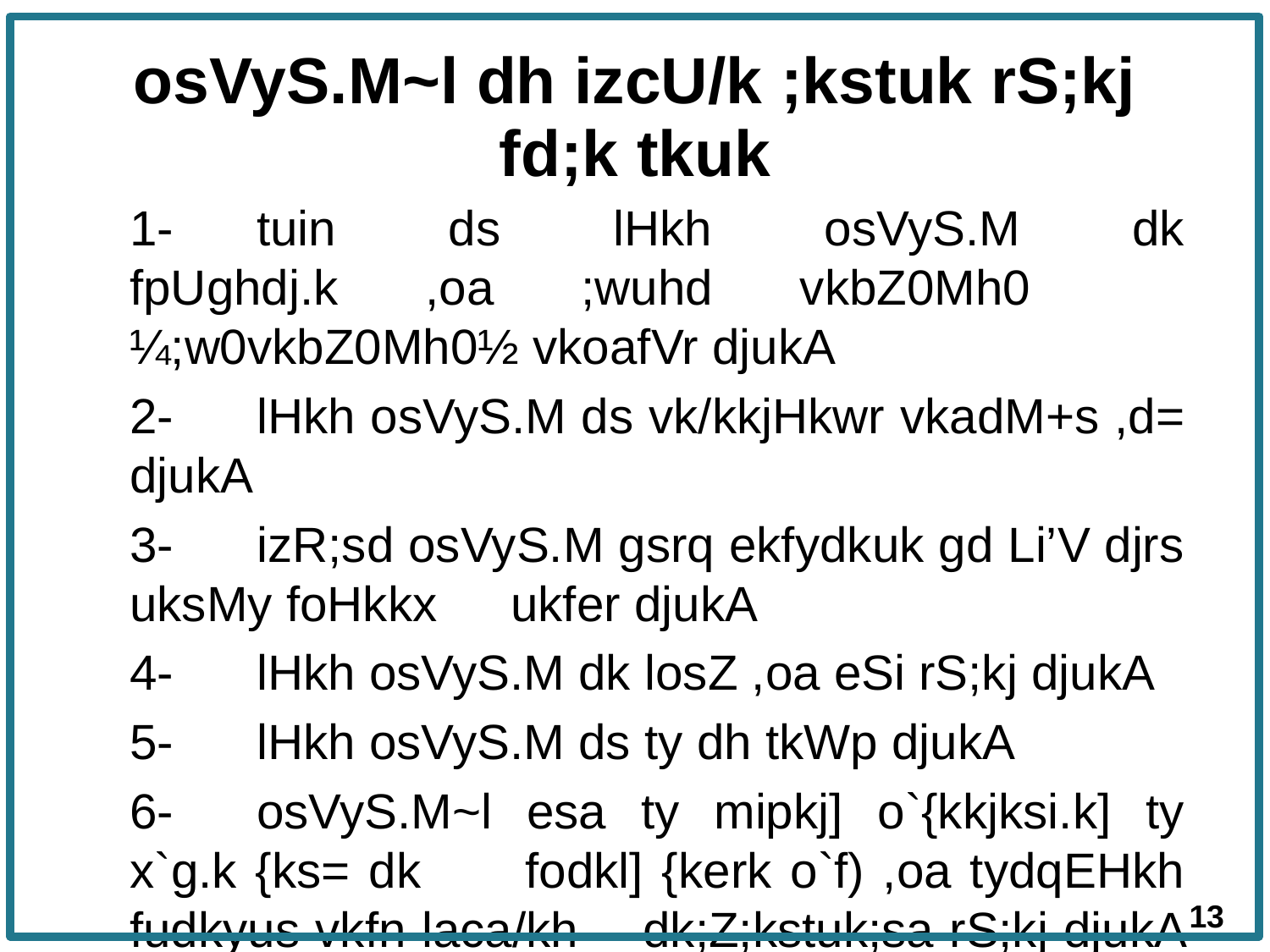

# osVyS.M~l dh izcU/k ;kstuk rS;kj fd;k tkuk
1-	tuin ds lHkh osVyS.M dk fpUghdj.k ,oa ;wuhd vkbZ0Mh0 	¼;w0vkbZ0Mh0½ vkoafVr djukA
2-	lHkh osVyS.M ds vk/kkjHkwr vkadM+s ,d= djukA
3-	izR;sd osVyS.M gsrq ekfydkuk gd Li’V djrs uksMy foHkkx 	ukfer djukA
4-	lHkh osVyS.M dk losZ ,oa eSi rS;kj djukA
5-	lHkh osVyS.M ds ty dh tkWp djukA
6-	osVyS.M~l esa ty mipkj] o`{kkjksi.k] ty x`g.k {ks= dk 	fodkl] {kerk o`f) ,oa tydqEHkh fudkyus vkfn laca/kh 	dk;Z;kstuk;sa rS;kj djukA
13